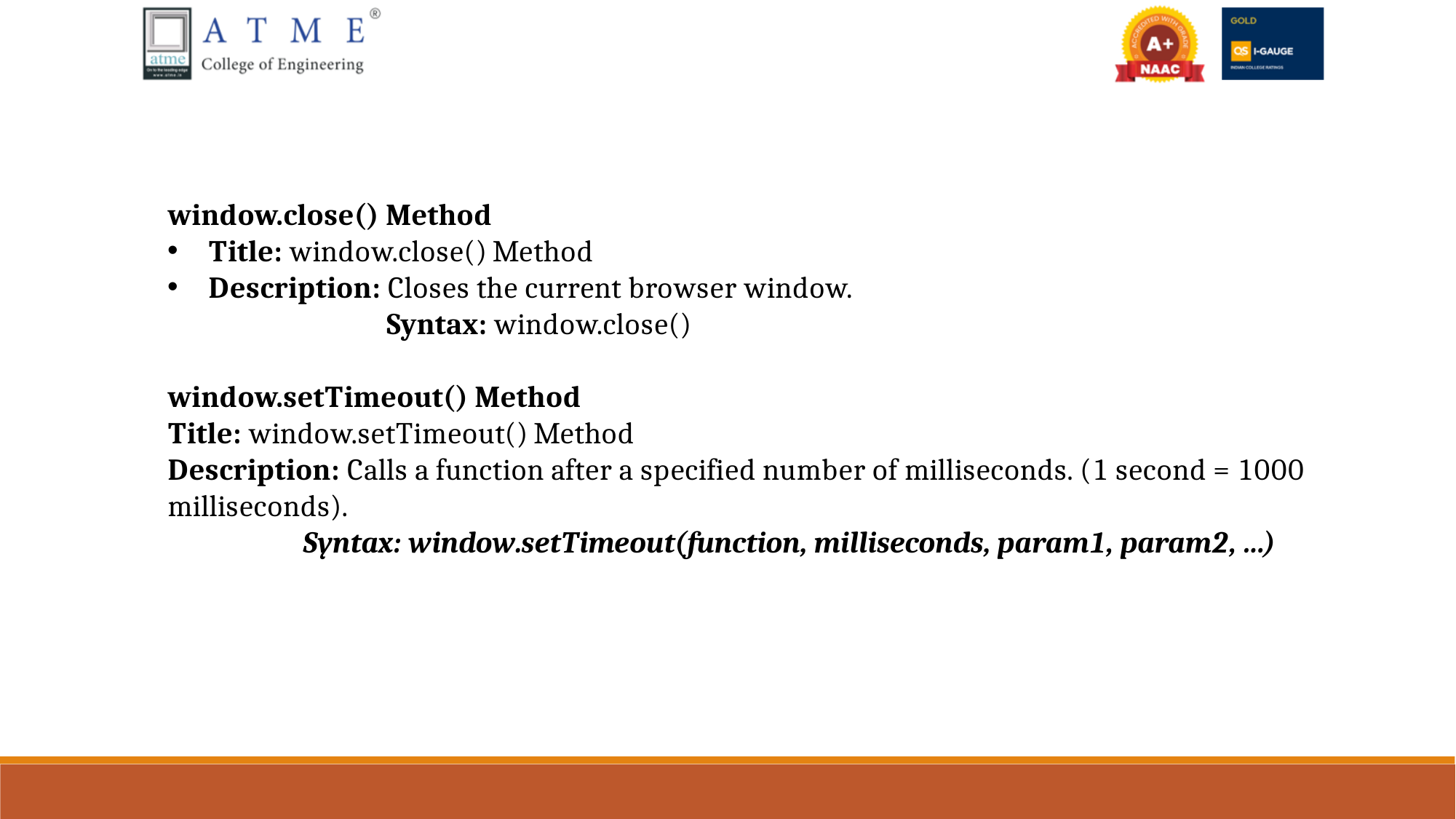

window.close() Method
Title: window.close() Method
Description: Closes the current browser window.
		Syntax: window.close()

window.setTimeout() Method
Title: window.setTimeout() Method
Description: Calls a function after a specified number of milliseconds. (1 second = 1000 milliseconds).
Syntax: window.setTimeout(function, milliseconds, param1, param2, ...)